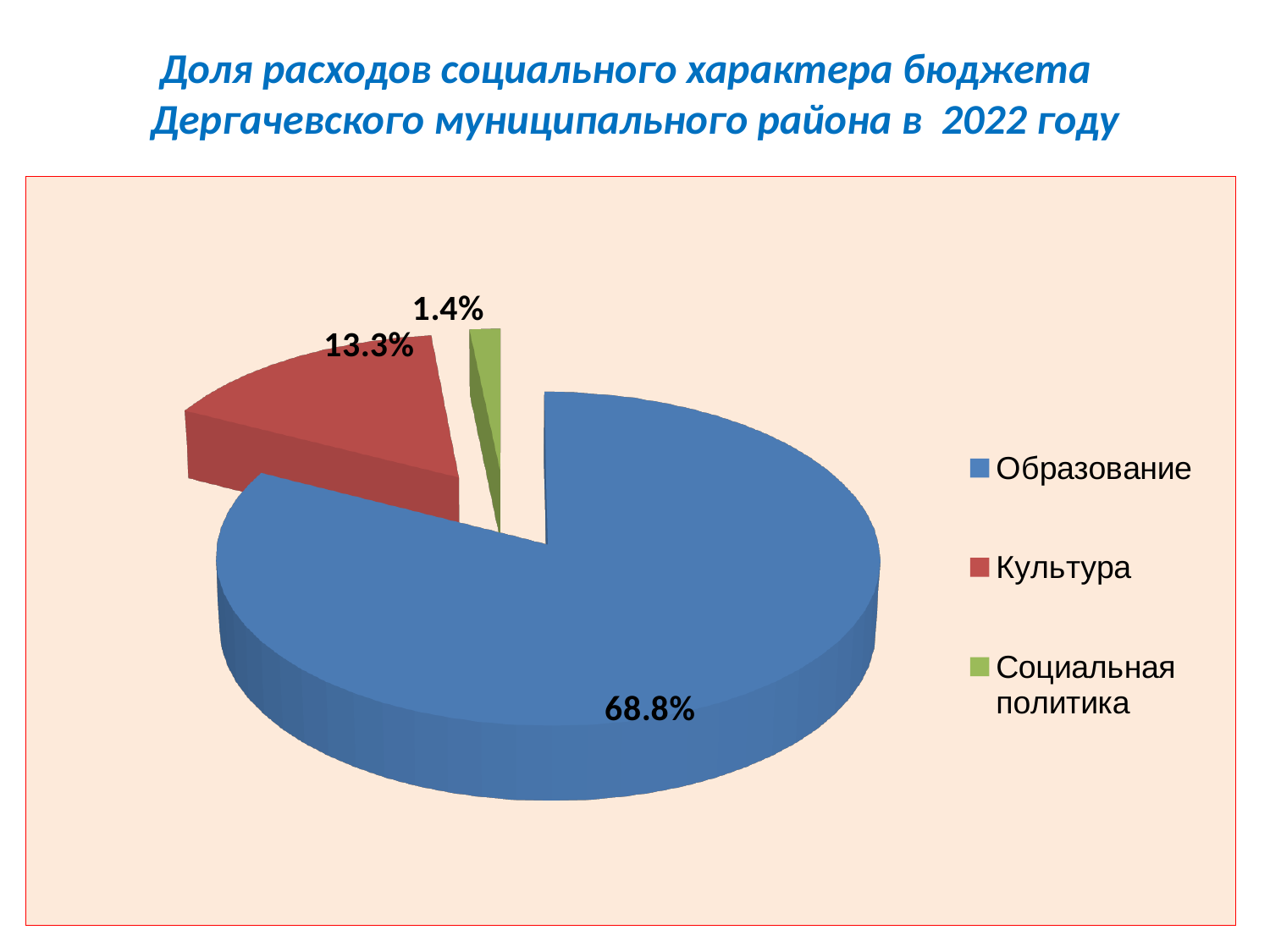

# Доля расходов социального характера бюджета   Дергачевского муниципального района в  2022 году

[unsupported chart]

29